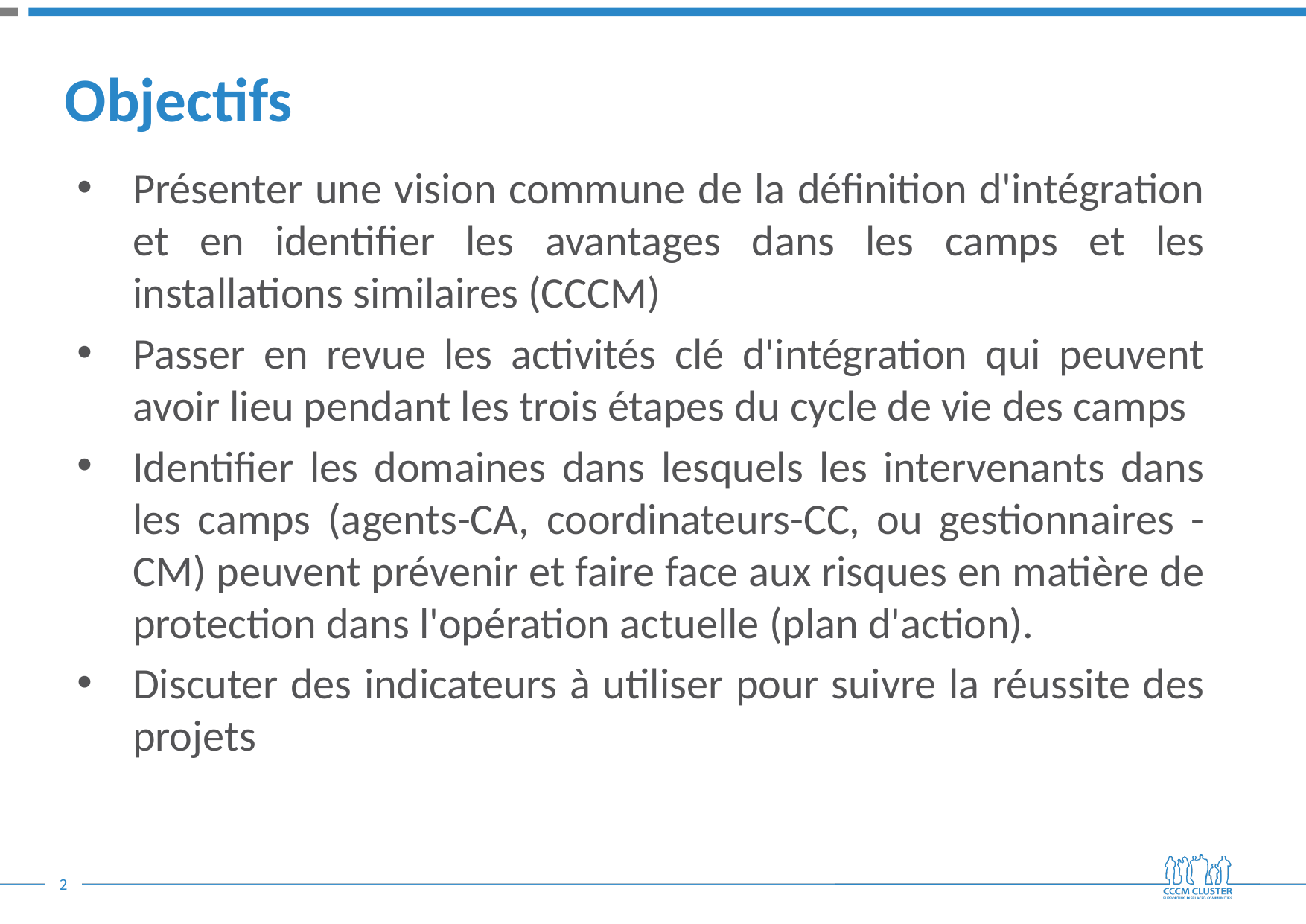

# Objectifs
Présenter une vision commune de la définition d'intégration et en identifier les avantages dans les camps et les installations similaires (CCCM)
Passer en revue les activités clé d'intégration qui peuvent avoir lieu pendant les trois étapes du cycle de vie des camps
Identifier les domaines dans lesquels les intervenants dans les camps (agents-CA, coordinateurs-CC, ou gestionnaires -CM) peuvent prévenir et faire face aux risques en matière de protection dans l'opération actuelle (plan d'action).
Discuter des indicateurs à utiliser pour suivre la réussite des projets